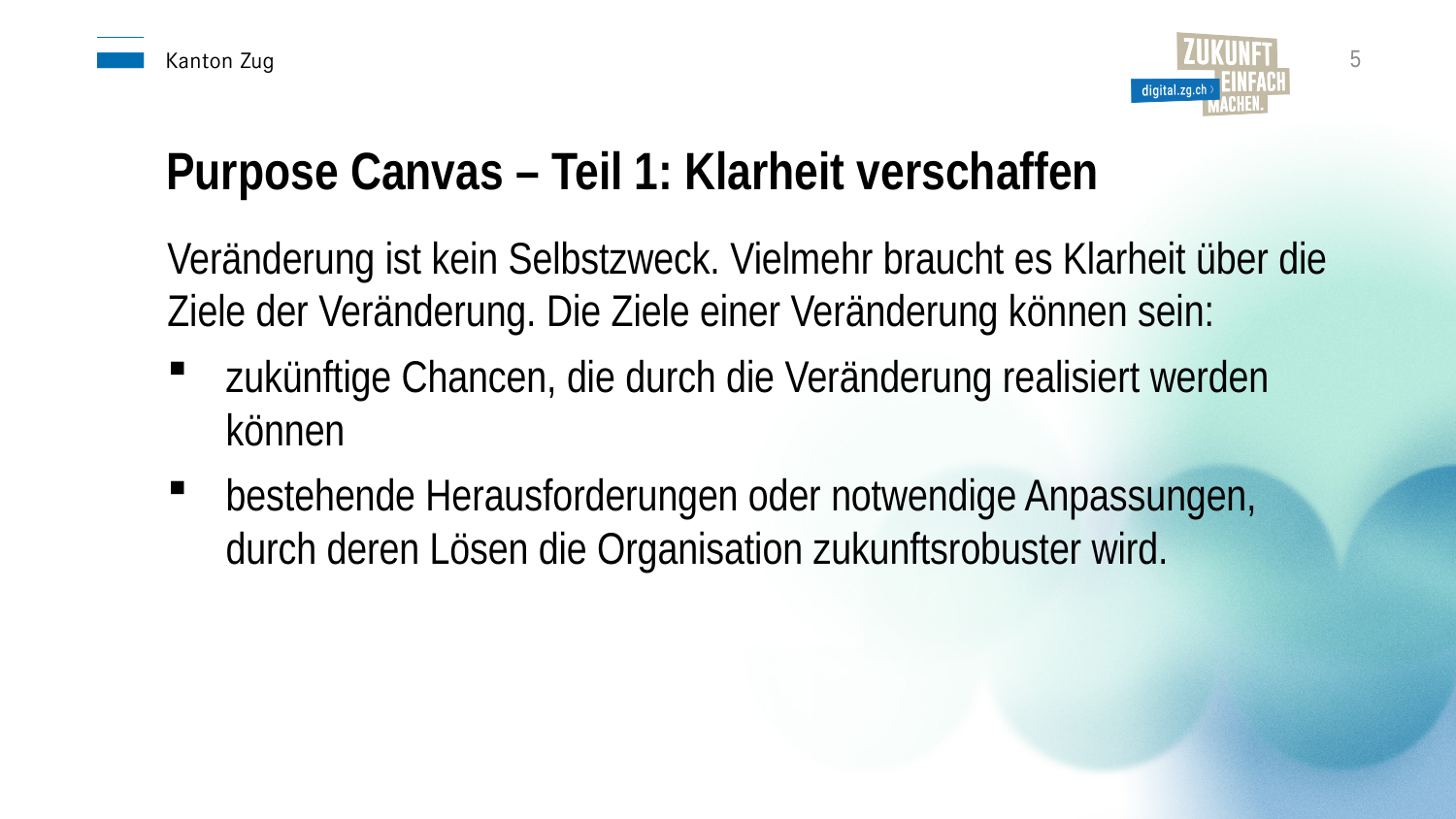

5
Purpose Canvas – Teil 1: Klarheit verschaffen
Veränderung ist kein Selbstzweck. Vielmehr braucht es Klarheit über die Ziele der Veränderung. Die Ziele einer Veränderung können sein:
zukünftige Chancen, die durch die Veränderung realisiert werden können
bestehende Herausforderungen oder notwendige Anpassungen, durch deren Lösen die Organisation zukunftsrobuster wird.